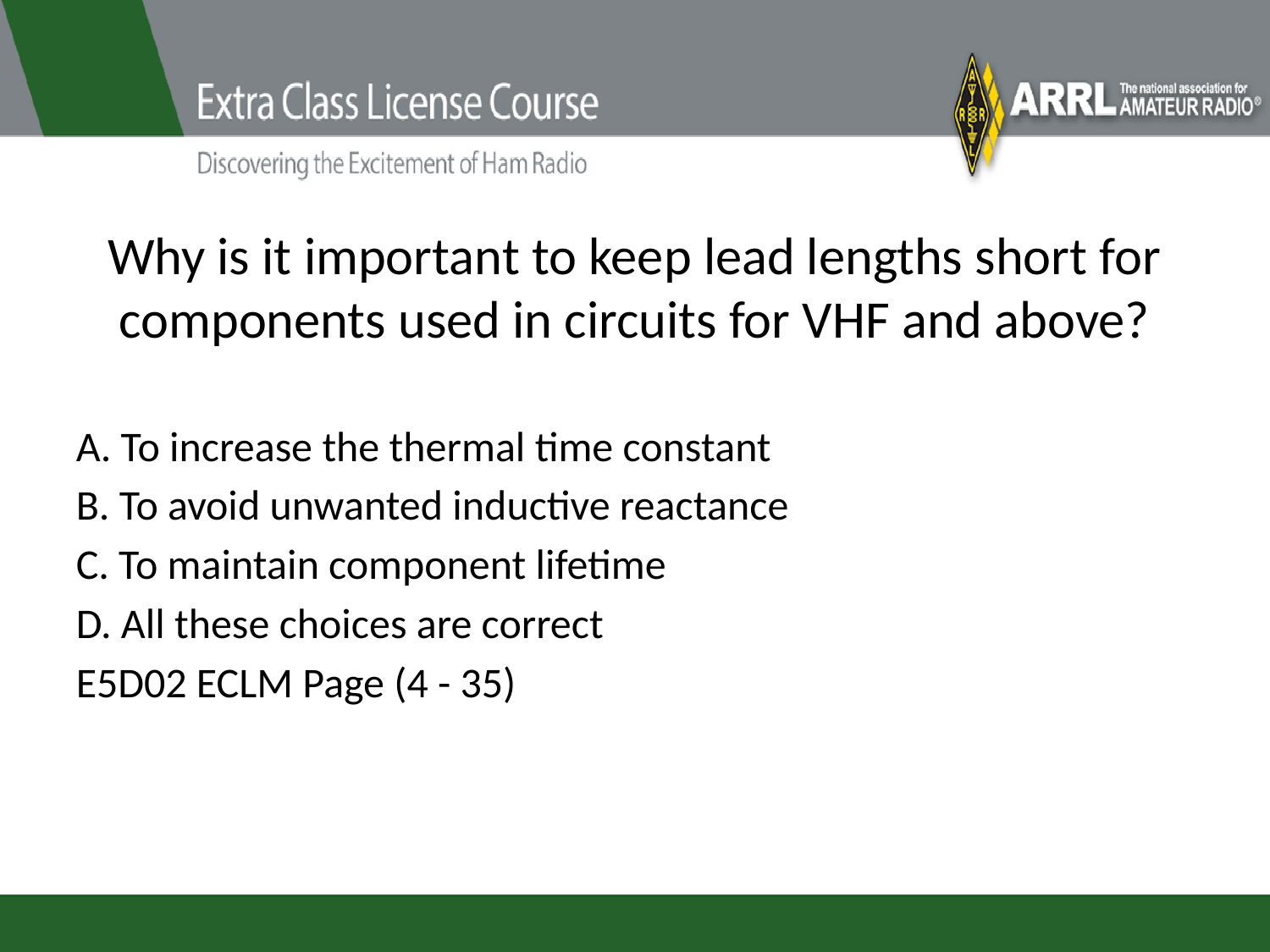

# Why is it important to keep lead lengths short for components used in circuits for VHF and above?
A. To increase the thermal time constant
B. To avoid unwanted inductive reactance
C. To maintain component lifetime
D. All these choices are correct
E5D02 ECLM Page (4 - 35)